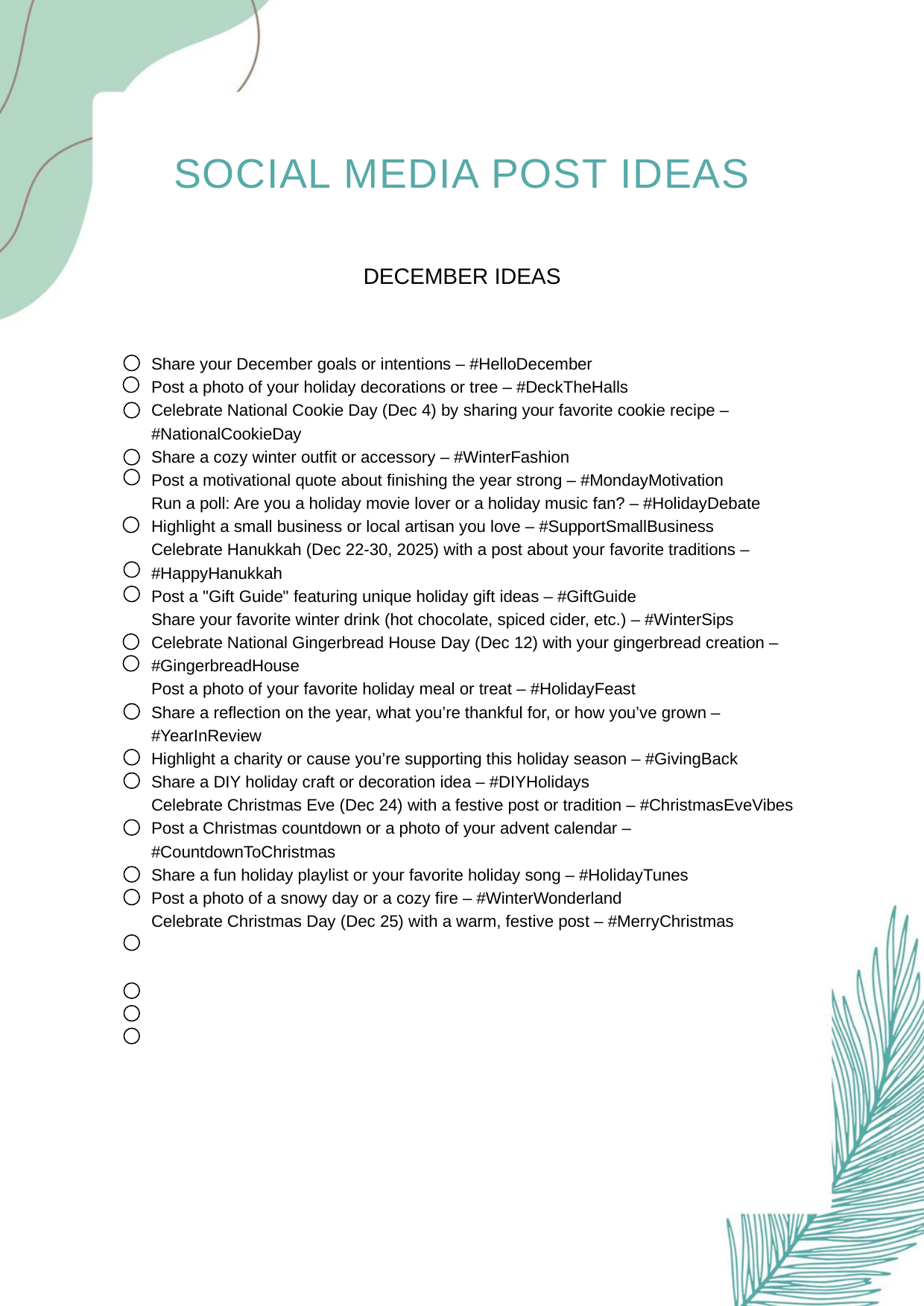

SOCIAL MEDIA POST IDEAS
DECEMBER IDEAS
Share your December goals or intentions – #HelloDecember
Post a photo of your holiday decorations or tree – #DeckTheHalls
Celebrate National Cookie Day (Dec 4) by sharing your favorite cookie recipe – #NationalCookieDay
Share a cozy winter outfit or accessory – #WinterFashion
Post a motivational quote about finishing the year strong – #MondayMotivation
Run a poll: Are you a holiday movie lover or a holiday music fan? – #HolidayDebate
Highlight a small business or local artisan you love – #SupportSmallBusiness
Celebrate Hanukkah (Dec 22-30, 2025) with a post about your favorite traditions – #HappyHanukkah
Post a "Gift Guide" featuring unique holiday gift ideas – #GiftGuide
Share your favorite winter drink (hot chocolate, spiced cider, etc.) – #WinterSips
Celebrate National Gingerbread House Day (Dec 12) with your gingerbread creation – #GingerbreadHouse
Post a photo of your favorite holiday meal or treat – #HolidayFeast
Share a reflection on the year, what you’re thankful for, or how you’ve grown – #YearInReview
Highlight a charity or cause you’re supporting this holiday season – #GivingBack
Share a DIY holiday craft or decoration idea – #DIYHolidays
Celebrate Christmas Eve (Dec 24) with a festive post or tradition – #ChristmasEveVibes
Post a Christmas countdown or a photo of your advent calendar – #CountdownToChristmas
Share a fun holiday playlist or your favorite holiday song – #HolidayTunes
Post a photo of a snowy day or a cozy fire – #WinterWonderland
Celebrate Christmas Day (Dec 25) with a warm, festive post – #MerryChristmas